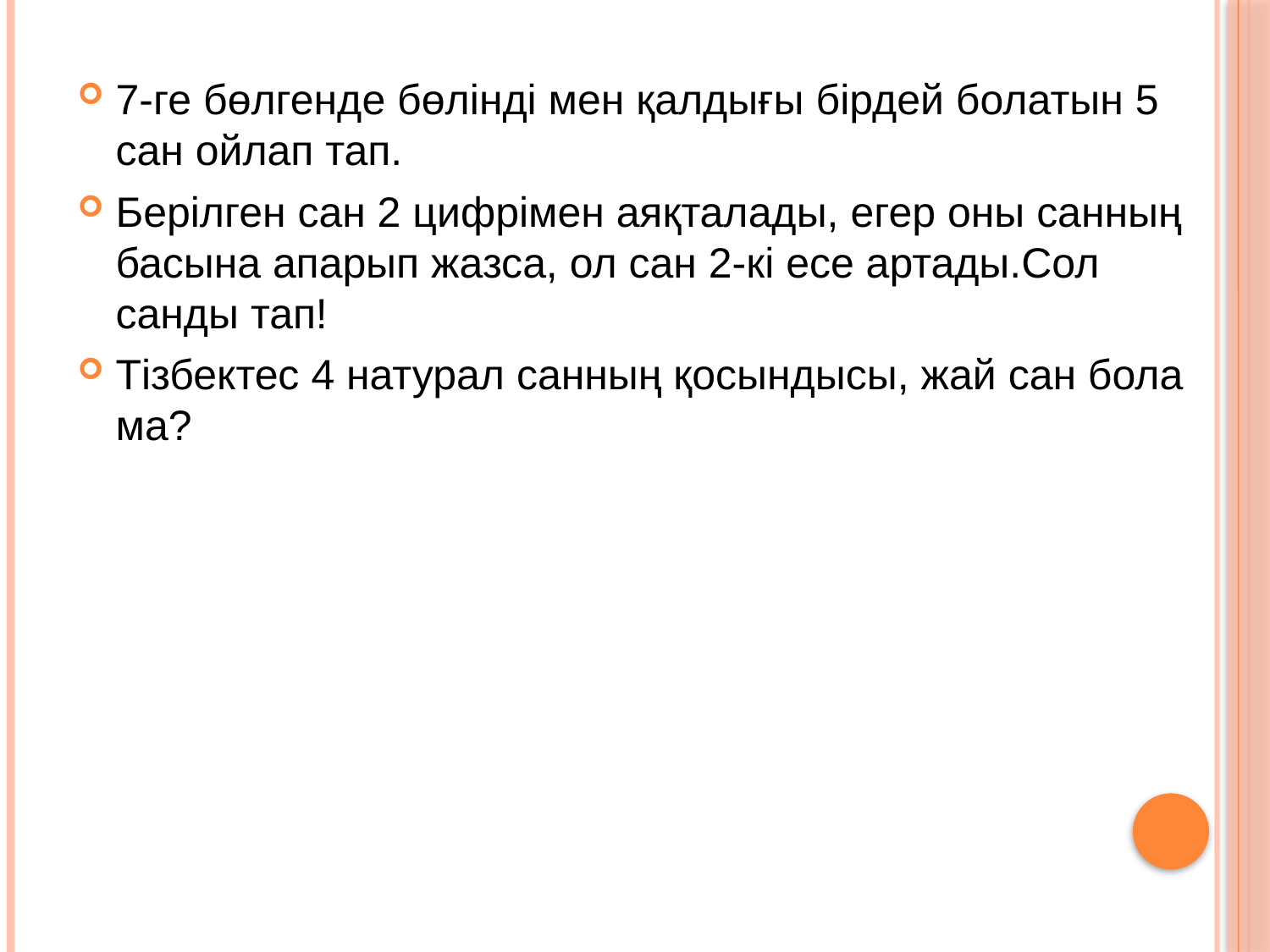

7-ге бөлгенде бөлінді мен қалдығы бірдей болатын 5 сан ойлап тап.
Берілген сан 2 цифрімен аяқталады, егер оны санның басына апарып жазса, ол сан 2-кі есе артады.Сол санды тап!
Тізбектес 4 натурал санның қосындысы, жай сан бола ма?